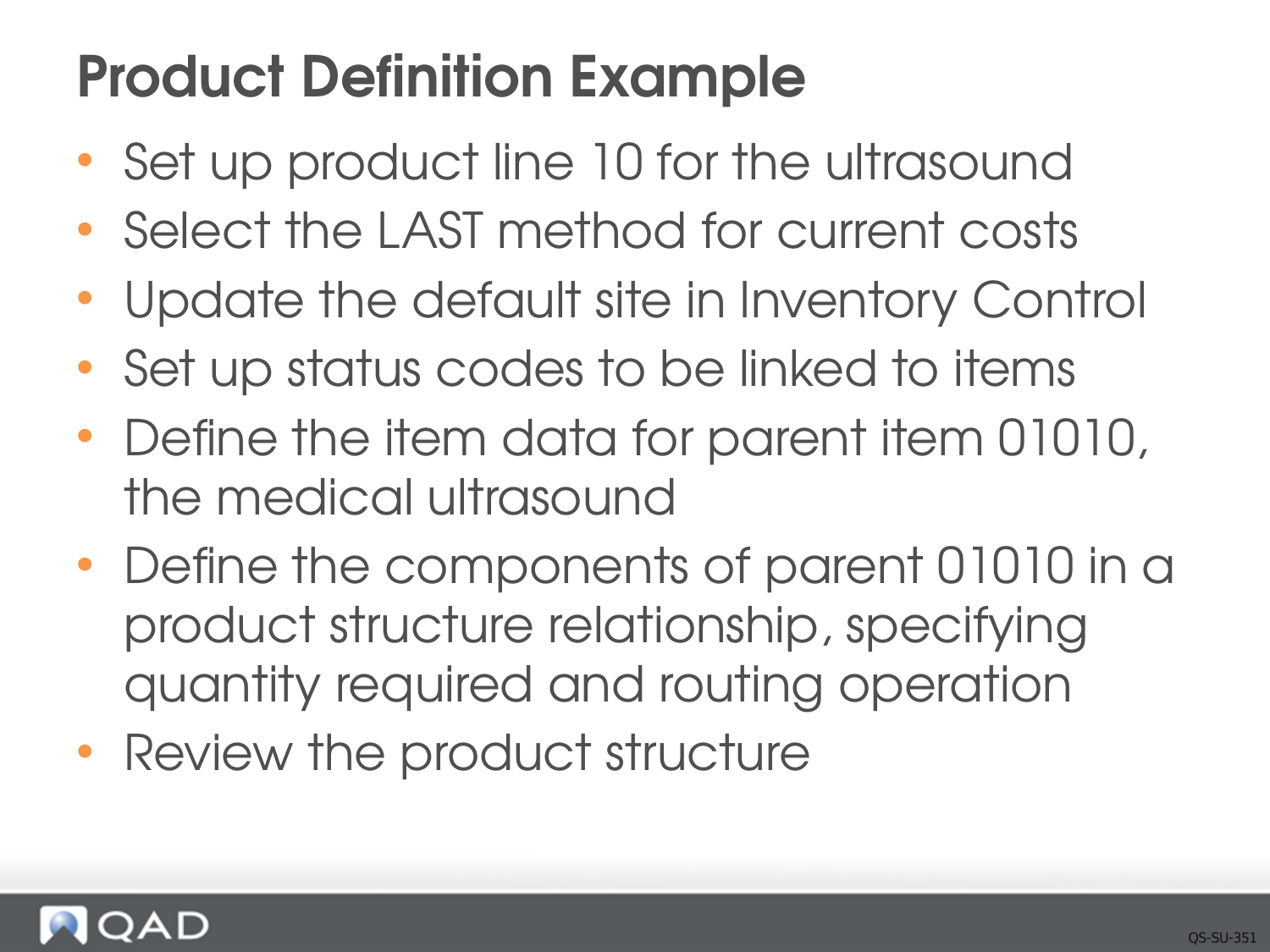

# Product Definition Example
Set up product line 10 for the ultrasound
Select the LAST method for current costs
Update the default site in Inventory Control
Set up status codes to be linked to items
Define the item data for parent item 01010, the medical ultrasound
Define the components of parent 01010 in a product structure relationship, specifying quantity required and routing operation
Review the product structure
QS-SU-351